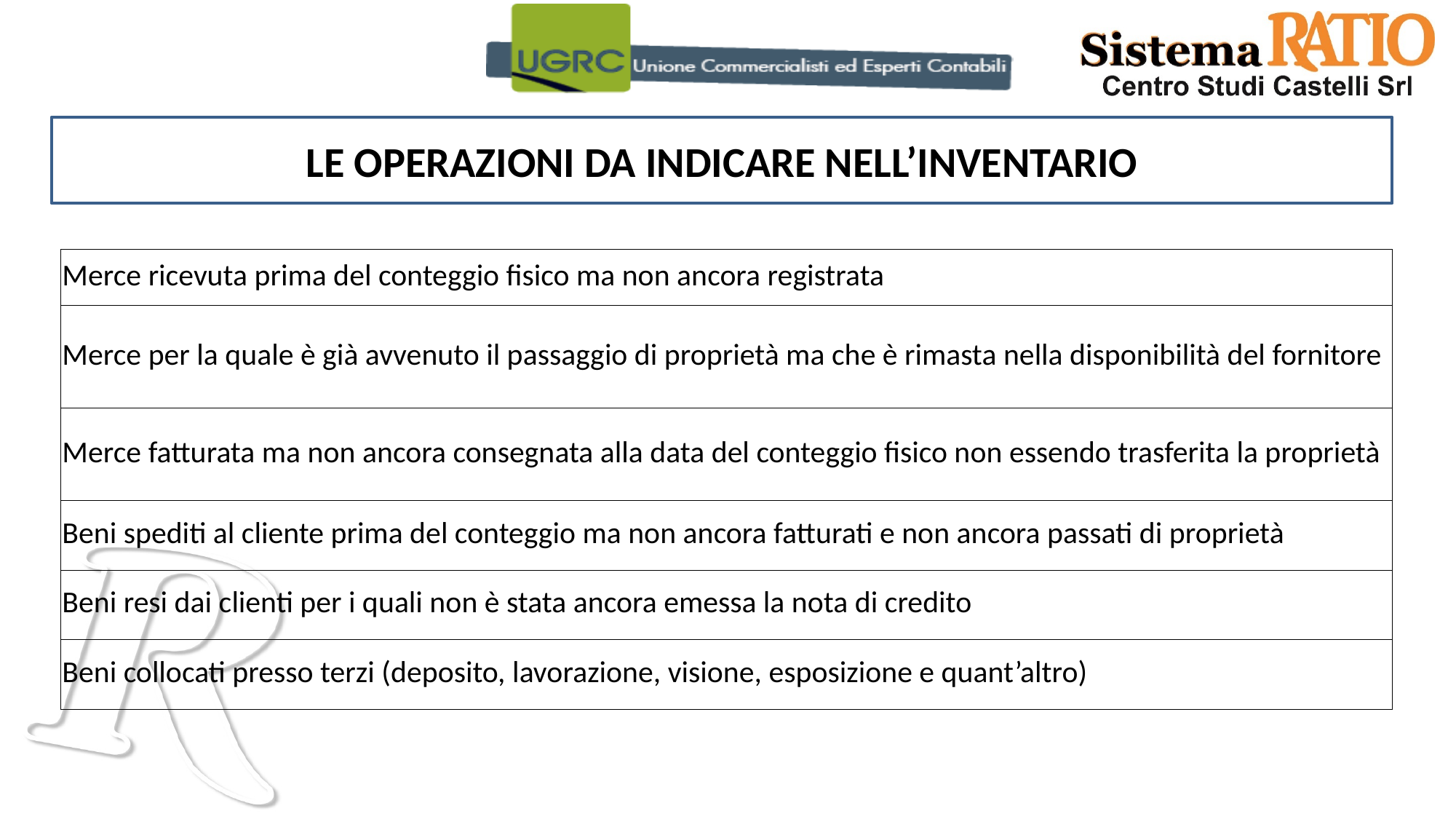

LE OPERAZIONI DA INDICARE NELL’INVENTARIO
| Merce ricevuta prima del conteggio fisico ma non ancora registrata |
| --- |
| Merce per la quale è già avvenuto il passaggio di proprietà ma che è rimasta nella disponibilità del fornitore |
| Merce fatturata ma non ancora consegnata alla data del conteggio fisico non essendo trasferita la proprietà |
| Beni spediti al cliente prima del conteggio ma non ancora fatturati e non ancora passati di proprietà |
| Beni resi dai clienti per i quali non è stata ancora emessa la nota di credito |
| Beni collocati presso terzi (deposito, lavorazione, visione, esposizione e quant’altro) |